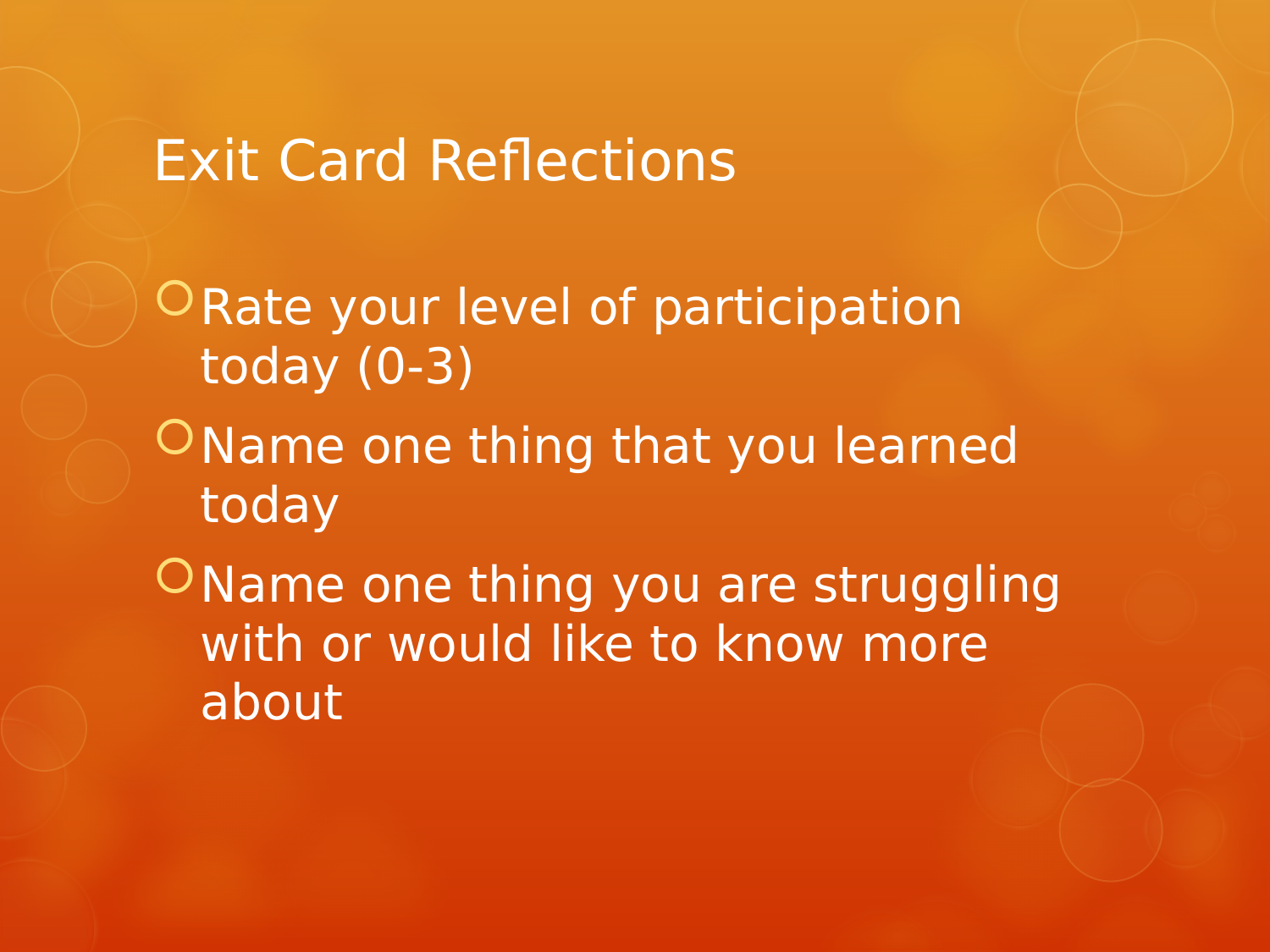

# Exit Card Reflections
Rate your level of participation today (0-3)
Name one thing that you learned today
Name one thing you are struggling with or would like to know more about